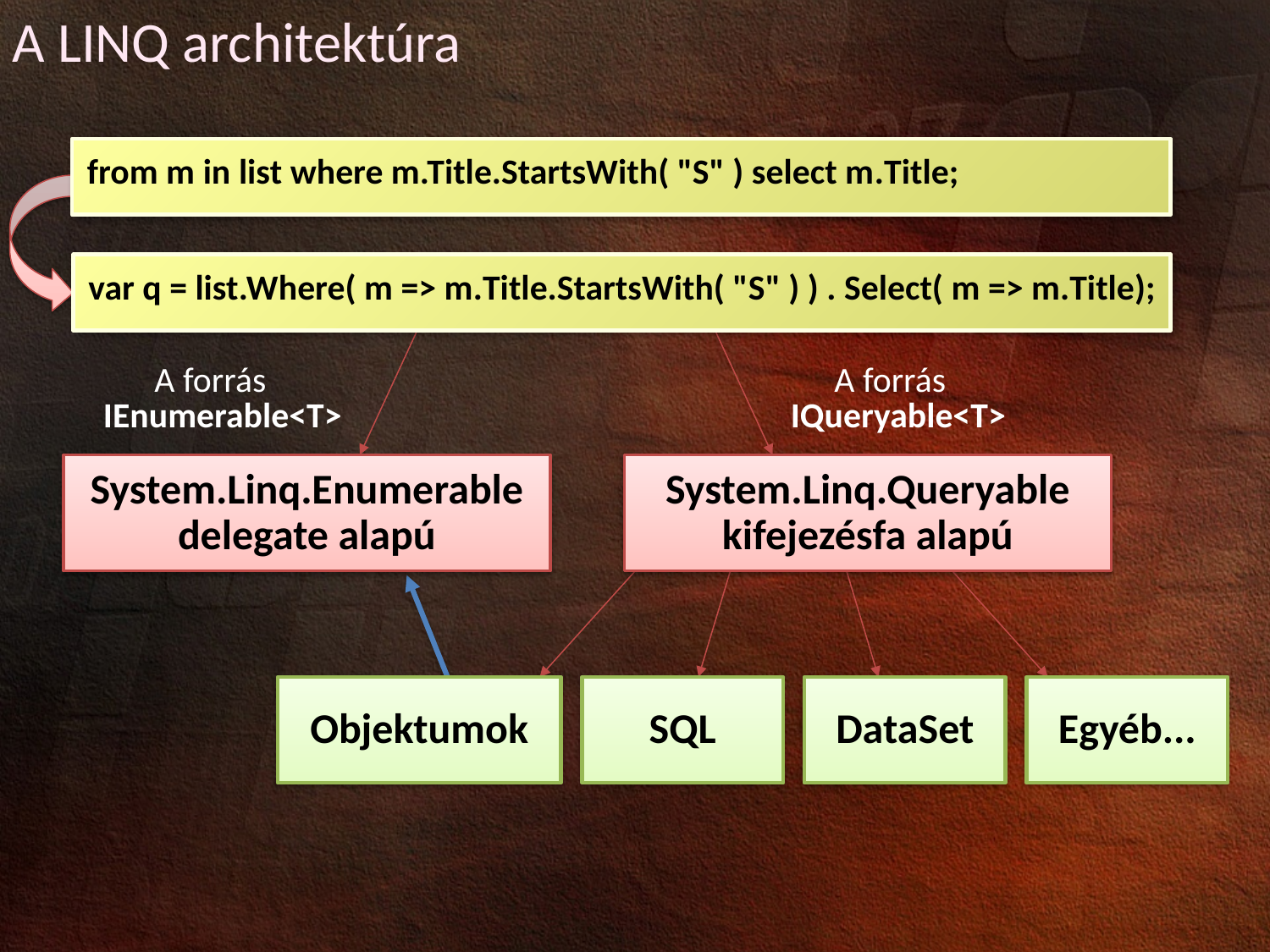

A LINQ architektúra
from m in list where m.Title.StartsWith( "S" ) select m.Title;

var q = list.Where( m => m.Title.StartsWith( "S" ) ) . Select( m => m.Title);

A forrás
IEnumerable<T>
A forrás
IQueryable<T>
System.Linq.Enumerable
delegate alapú
System.Linq.Queryable
kifejezésfa alapú

Objektumok
SQL
DataSet
Egyéb...